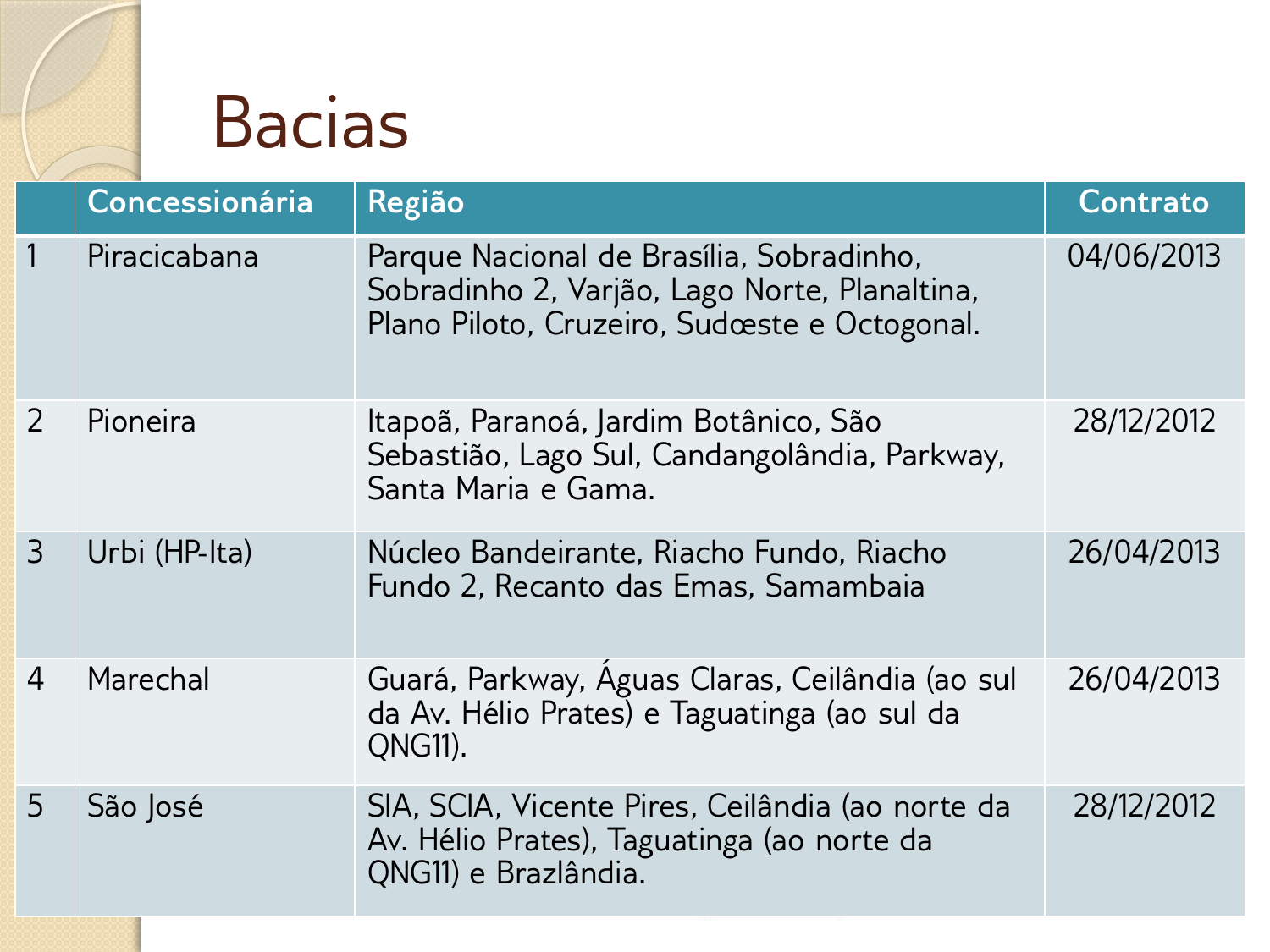

# Bacias
|  | Concessionária | Região | Contrato |
| --- | --- | --- | --- |
| 1 | Piracicabana | Parque Nacional de Brasília, Sobradinho, Sobradinho 2, Varjão, Lago Norte, Planaltina, Plano Piloto, Cruzeiro, Sudoeste e Octogonal. | 04/06/2013 |
| 2 | Pioneira | Itapoã, Paranoá, Jardim Botânico, São Sebastião, Lago Sul, Candangolândia, Parkway, Santa Maria e Gama. | 28/12/2012 |
| 3 | Urbi (HP-Ita) | Núcleo Bandeirante, Riacho Fundo, Riacho Fundo 2, Recanto das Emas, Samambaia | 26/04/2013 |
| 4 | Marechal | Guará, Parkway, Águas Claras, Ceilândia (ao sul da Av. Hélio Prates) e Taguatinga (ao sul da QNG11). | 26/04/2013 |
| 5 | São José | SIA, SCIA, Vicente Pires, Ceilândia (ao norte da Av. Hélio Prates), Taguatinga (ao norte da QNG11) e Brazlândia. | 28/12/2012 |